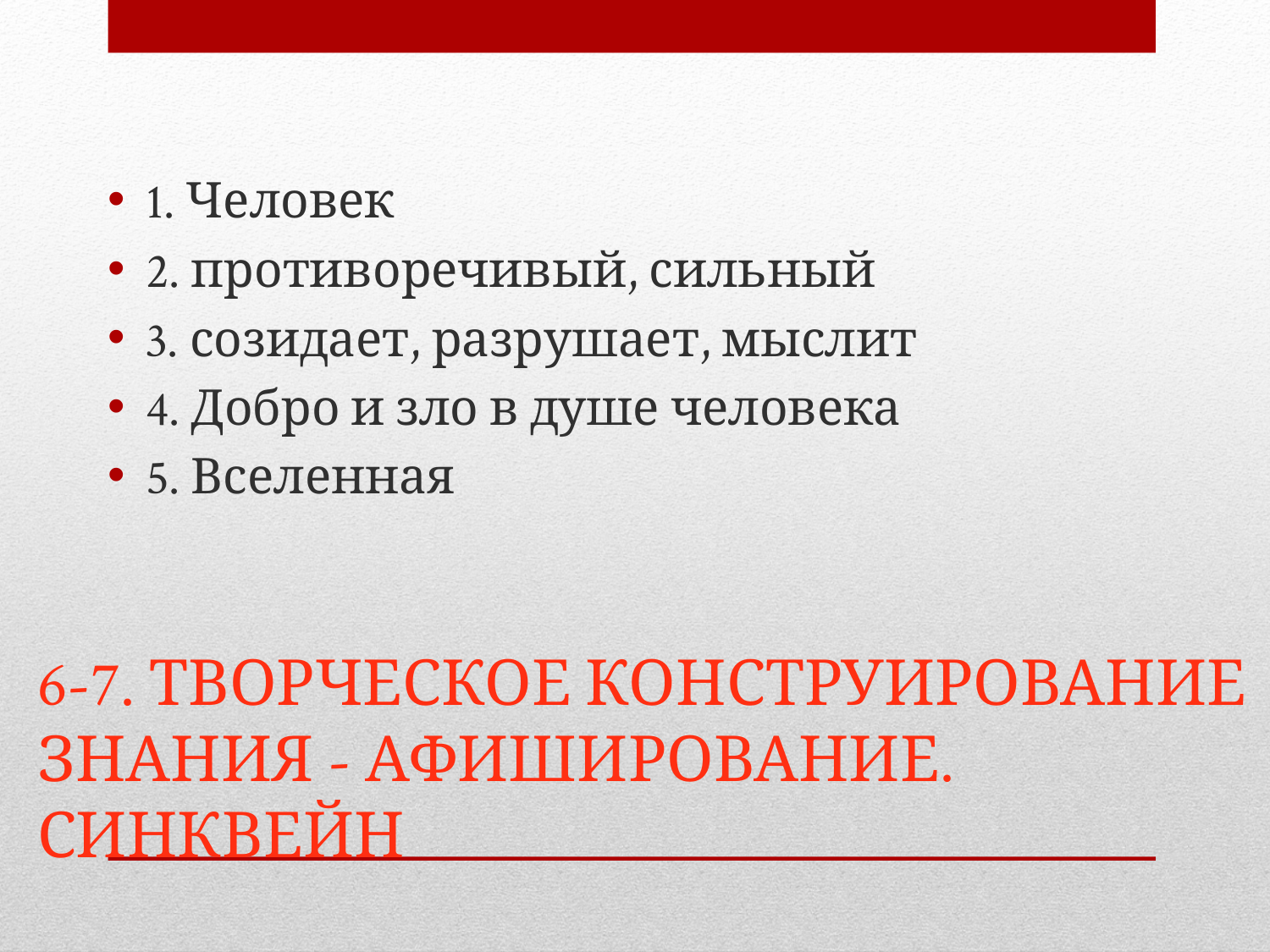

1. Человек
2. противоречивый, сильный
3. созидает, разрушает, мыслит
4. Добро и зло в душе человека
5. Вселенная

6-7. ТВОРЧЕСКОЕ КОНСТРУИРОВАНИЕ ЗНАНИЯ - АФИШИРОВАНИЕ. СИНКВЕЙН